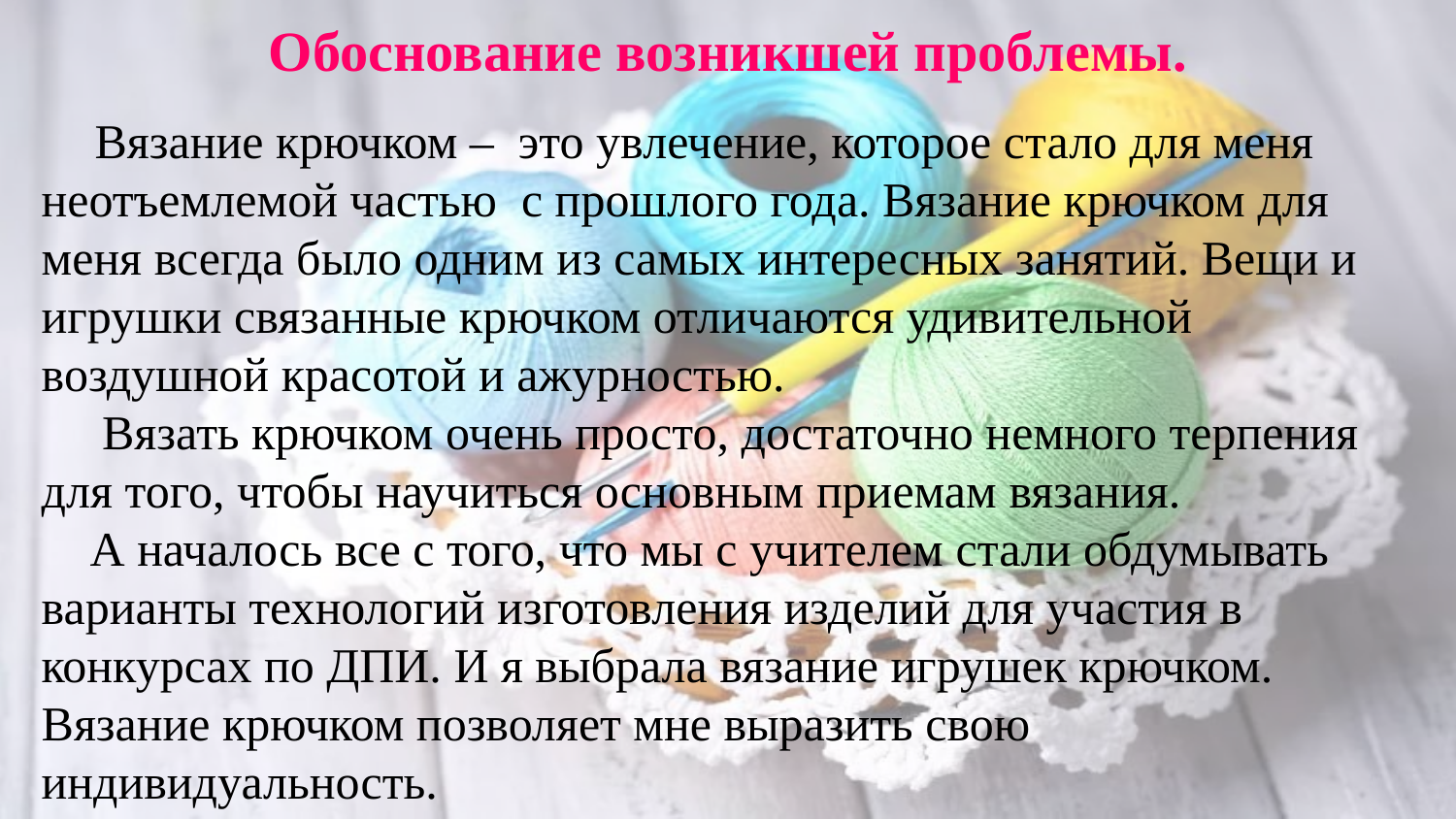

# Обоснование возникшей проблемы.
     Вязание крючком –  это увлечение, которое стало для меня неотъемлемой частью  с прошлого года. Вязание крючком для меня всегда было одним из самых интересных занятий. Вещи и игрушки связанные крючком отличаются удивительной воздушной красотой и ажурностью.
     Вязать крючком очень просто, достаточно немного терпения для того, чтобы научиться основным приемам вязания.
    А началось все с того, что мы с учителем стали обдумывать варианты технологий изготовления изделий для участия в конкурсах по ДПИ. И я выбрала вязание игрушек крючком. Вязание крючком позволяет мне выразить свою индивидуальность.